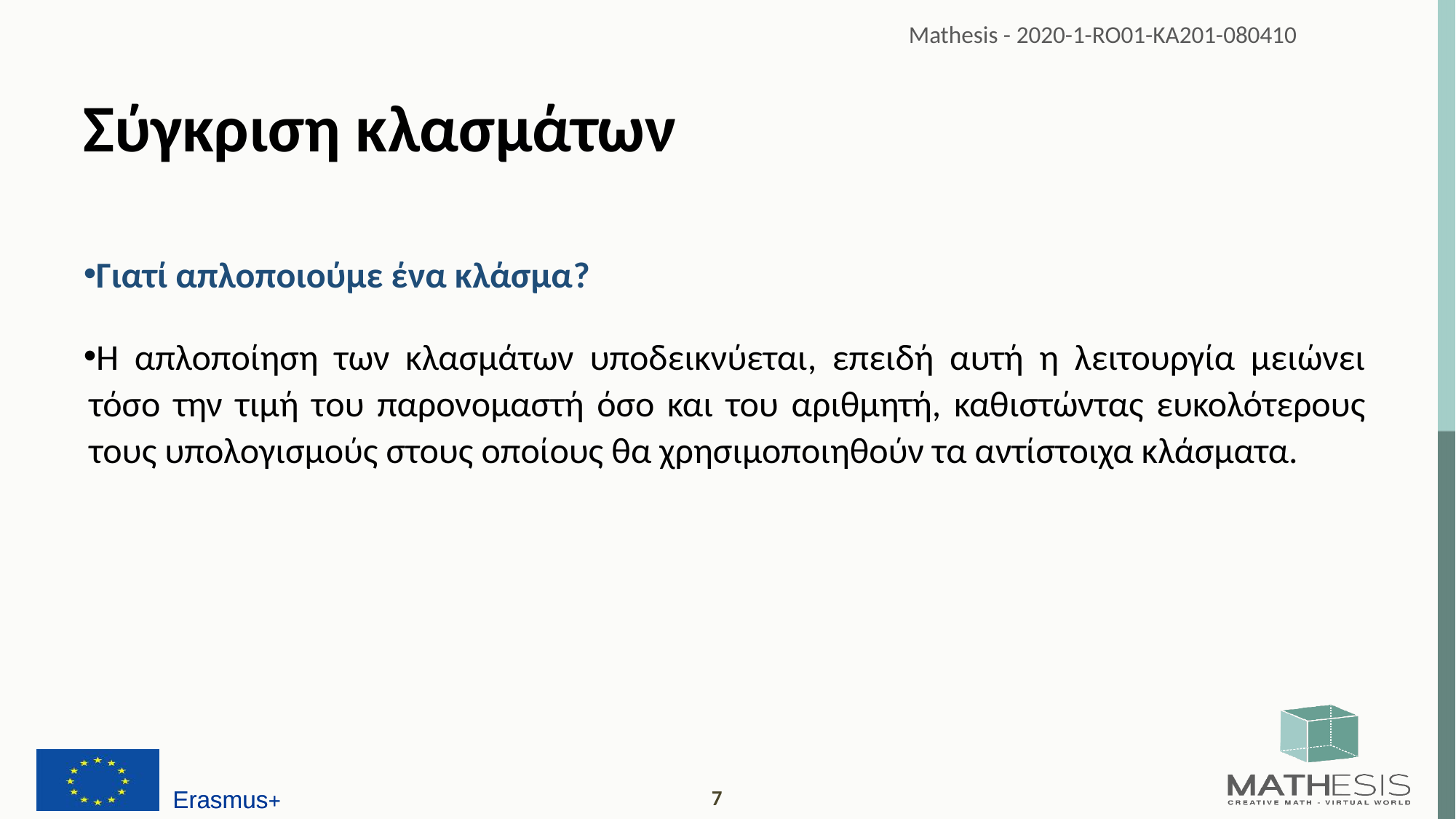

# Σύγκριση κλασμάτων

Γιατί απλοποιούμε ένα κλάσμα?
Η απλοποίηση των κλασμάτων υποδεικνύεται, επειδή αυτή η λειτουργία μειώνει τόσο την τιμή του παρονομαστή όσο και του αριθμητή, καθιστώντας ευκολότερους τους υπολογισμούς στους οποίους θα χρησιμοποιηθούν τα αντίστοιχα κλάσματα.